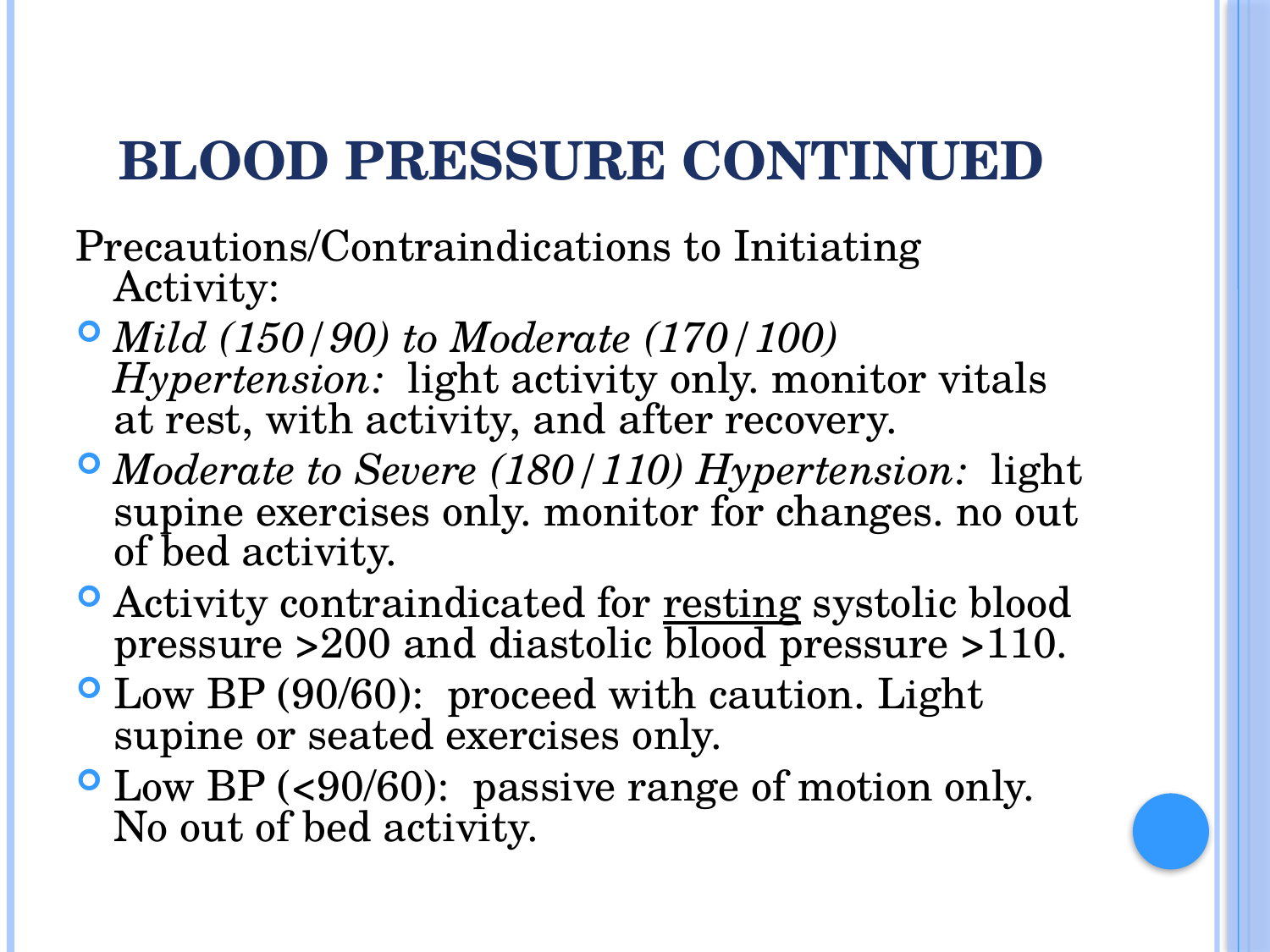

# Blood Pressure Continued
Precautions/Contraindications to Initiating Activity:
Mild (150/90) to Moderate (170/100) Hypertension:  light activity only. monitor vitals at rest, with activity, and after recovery.
Moderate to Severe (180/110) Hypertension:  light supine exercises only. monitor for changes. no out of bed activity.
Activity contraindicated for resting systolic blood pressure >200 and diastolic blood pressure >110.
Low BP (90/60):  proceed with caution. Light supine or seated exercises only.
Low BP (<90/60):  passive range of motion only. No out of bed activity.